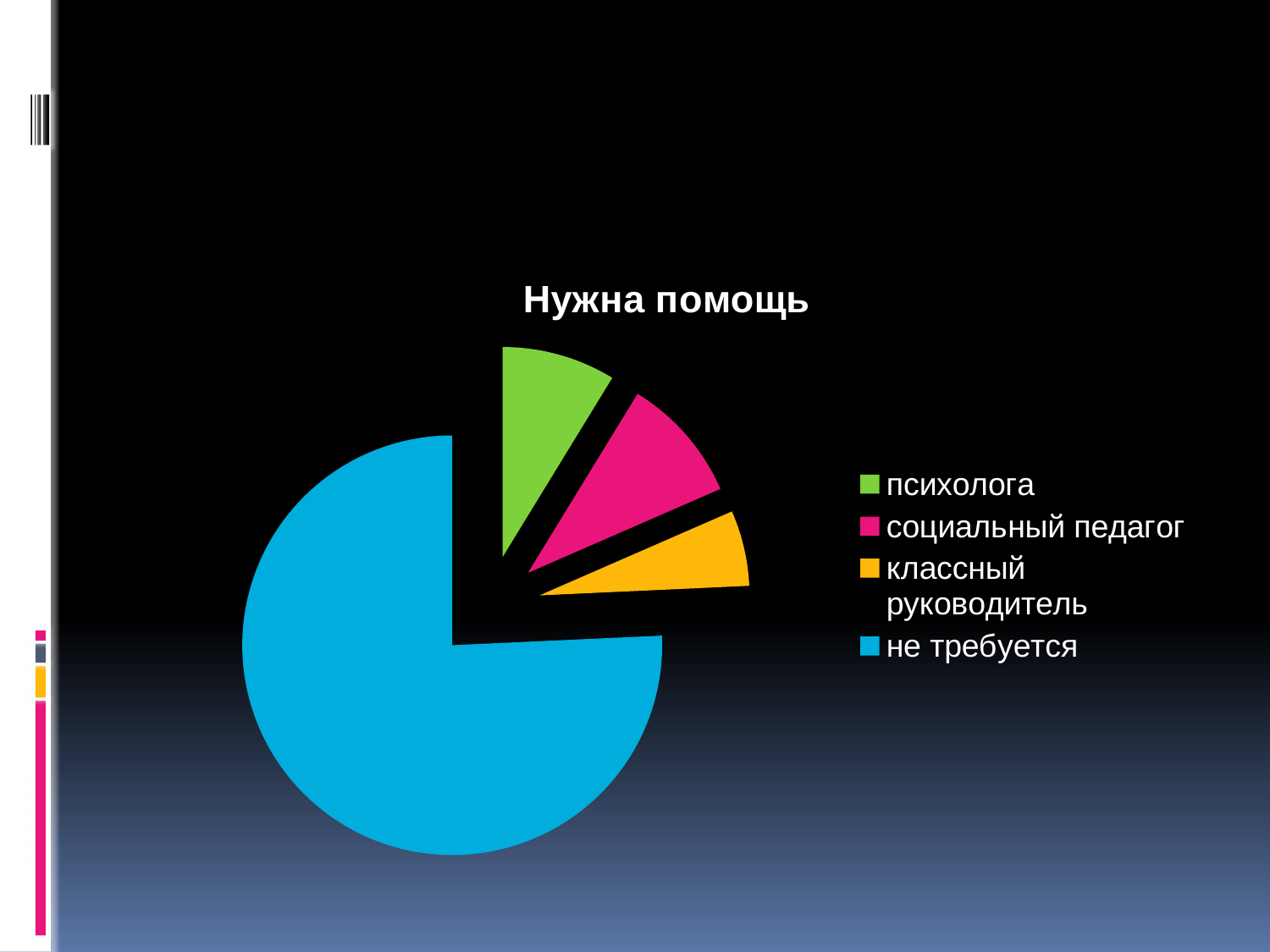

#

### Chart: Нужна помощь

| Category | Продажи |
|---|---|
| психолога | 9.0 |
| социальный педагог | 10.0 |
| классный руководитель | 6.0 |
| не требуется | 78.0 |